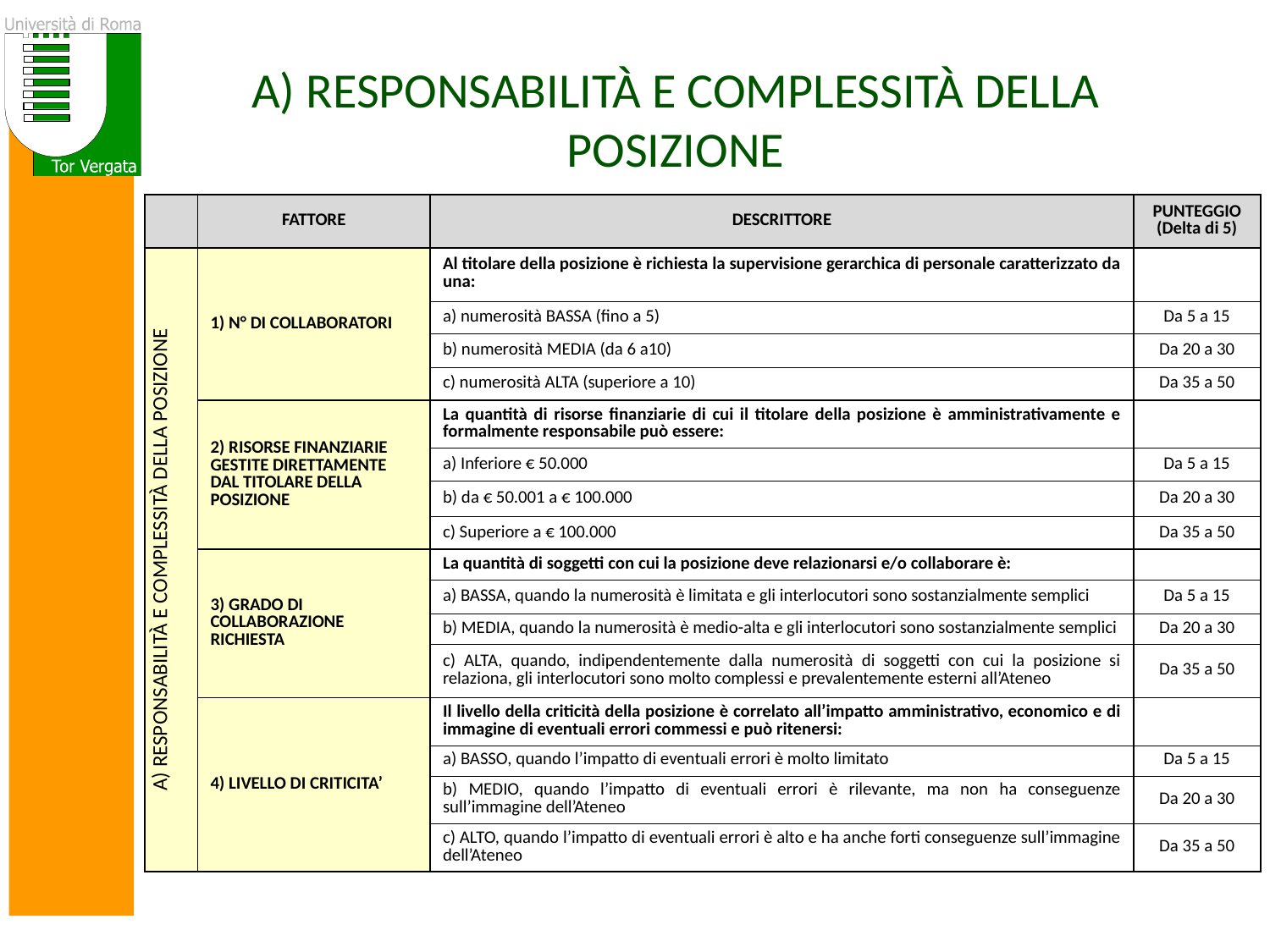

# A) RESPONSABILITÀ E COMPLESSITÀ DELLA POSIZIONE
|  | FATTORE | DESCRITTORE | PUNTEGGIO (Delta di 5) |
| --- | --- | --- | --- |
| A) RESPONSABILITÀ E COMPLESSITÀ DELLA POSIZIONE | 1) N° DI COLLABORATORI | Al titolare della posizione è richiesta la supervisione gerarchica di personale caratterizzato da una: |  |
|  |  | a) numerosità BASSA (fino a 5) | Da 5 a 15 |
|  |  | b) numerosità MEDIA (da 6 a10) | Da 20 a 30 |
|  |  | c) numerosità ALTA (superiore a 10) | Da 35 a 50 |
|  | 2) RISORSE FINANZIARIE GESTITE DIRETTAMENTE DAL TITOLARE DELLA POSIZIONE | La quantità di risorse finanziarie di cui il titolare della posizione è amministrativamente e formalmente responsabile può essere: |  |
|  |  | a) Inferiore € 50.000 | Da 5 a 15 |
|  |  | b) da € 50.001 a € 100.000 | Da 20 a 30 |
|  |  | c) Superiore a € 100.000 | Da 35 a 50 |
|  | 3) GRADO DI COLLABORAZIONE RICHIESTA | La quantità di soggetti con cui la posizione deve relazionarsi e/o collaborare è: |  |
|  |  | a) BASSA, quando la numerosità è limitata e gli interlocutori sono sostanzialmente semplici | Da 5 a 15 |
|  |  | b) MEDIA, quando la numerosità è medio-alta e gli interlocutori sono sostanzialmente semplici | Da 20 a 30 |
|  |  | c) ALTA, quando, indipendentemente dalla numerosità di soggetti con cui la posizione si relaziona, gli interlocutori sono molto complessi e prevalentemente esterni all’Ateneo | Da 35 a 50 |
|  | 4) LIVELLO DI CRITICITA’ | Il livello della criticità della posizione è correlato all’impatto amministrativo, economico e di immagine di eventuali errori commessi e può ritenersi: |  |
|  |  | a) BASSO, quando l’impatto di eventuali errori è molto limitato | Da 5 a 15 |
|  |  | b) MEDIO, quando l’impatto di eventuali errori è rilevante, ma non ha conseguenze sull’immagine dell’Ateneo | Da 20 a 30 |
|  |  | c) ALTO, quando l’impatto di eventuali errori è alto e ha anche forti conseguenze sull’immagine dell’Ateneo | Da 35 a 50 |